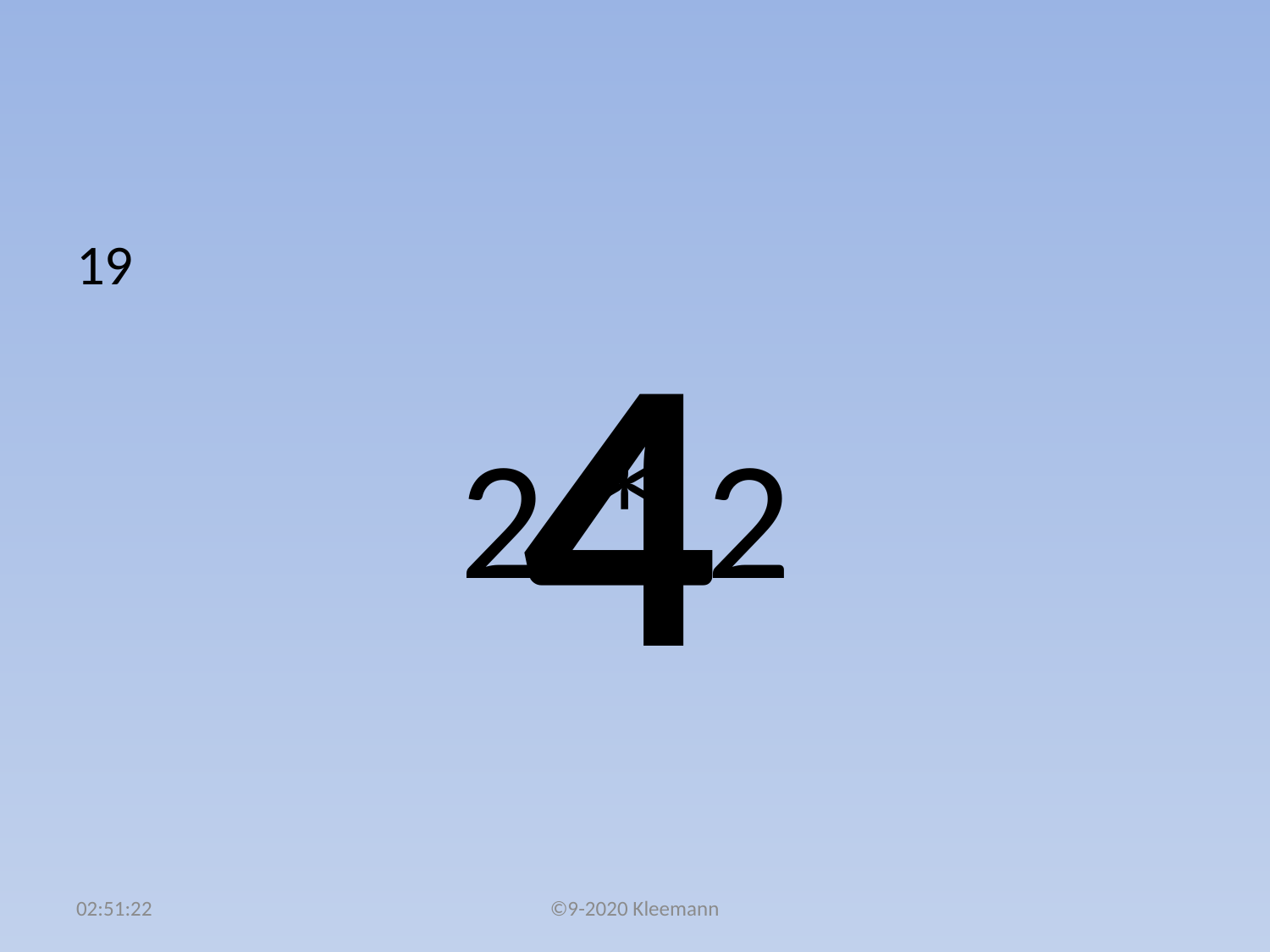

#
19

          2 * 2
4
02:51:22
©9-2020 Kleemann